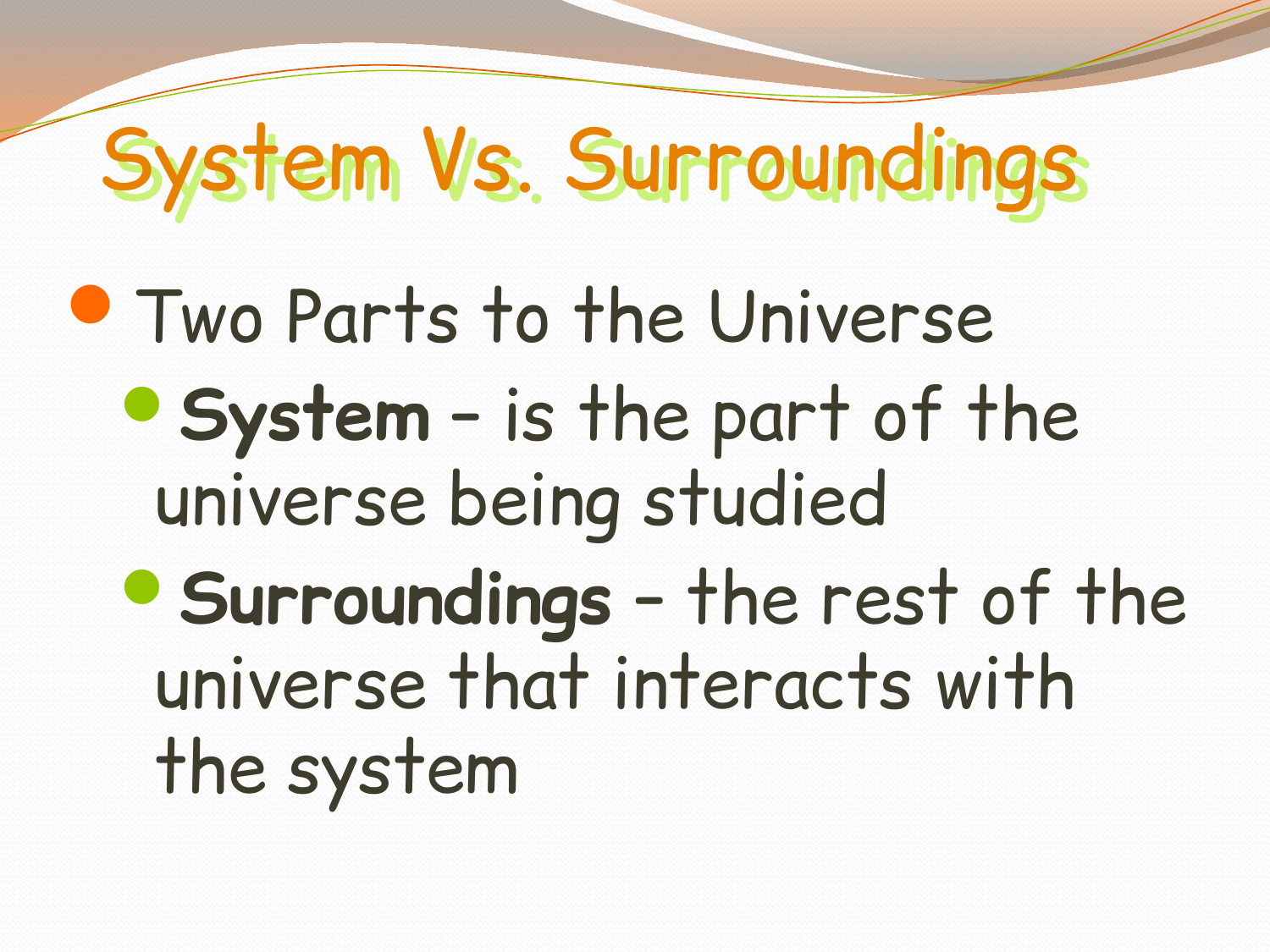

# System Vs. Surroundings
Two Parts to the Universe
System – is the part of the universe being studied
Surroundings – the rest of the universe that interacts with the system